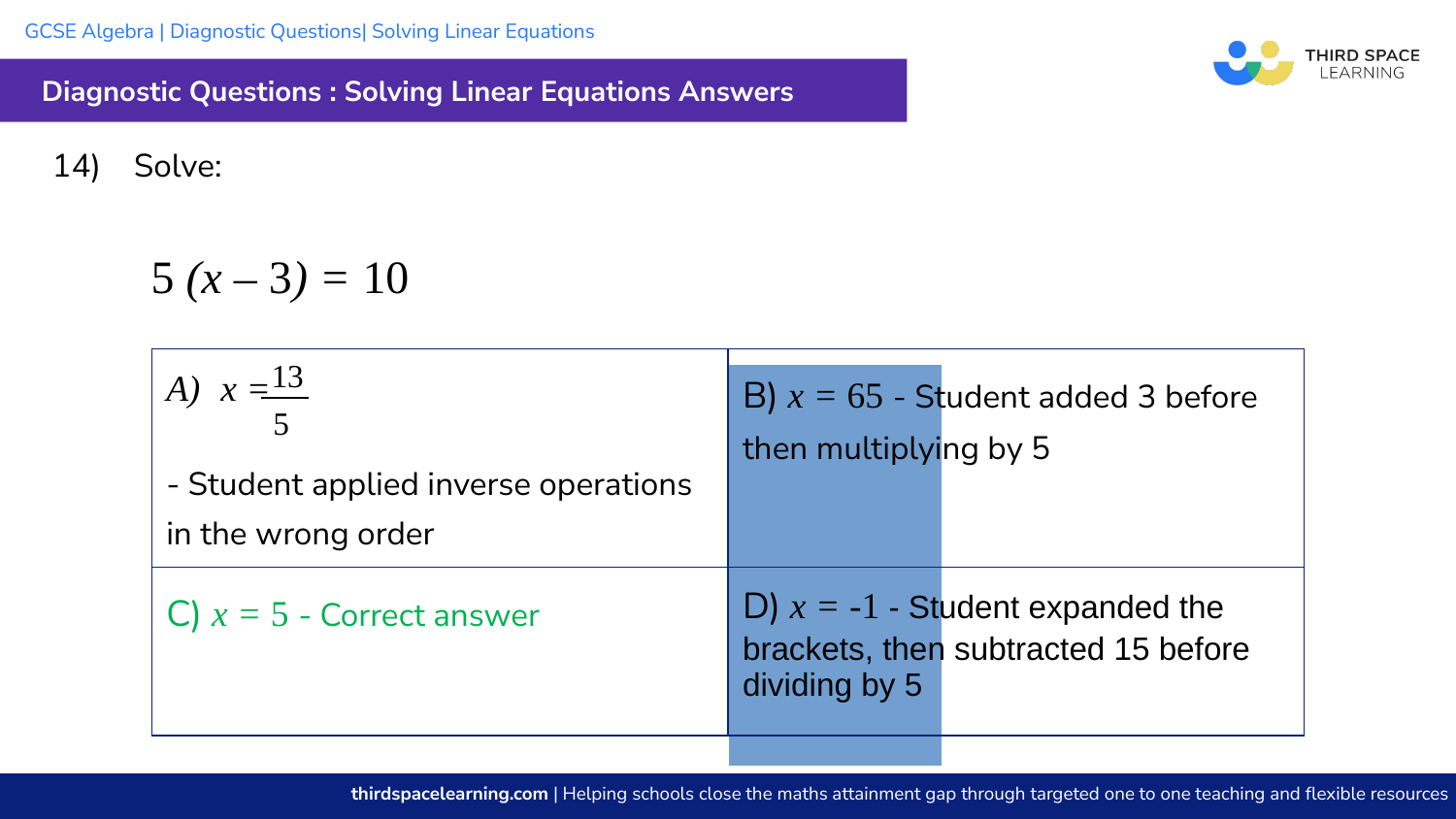

Diagnostic Questions : Solving Linear Equations Answers
| 14) Solve: 5 (x – 3) = 10 |  |  |  |  |
| --- | --- | --- | --- | --- |
|  |  |  |  |  |
| x = - Student applied inverse operations in the wrong order | B) x = 65 - Student added 3 before then multiplying by 5 |
| --- | --- |
| C) x = 5 - Correct answer | D) x = -1 - Student expanded the brackets, then subtracted 15 before dividing by 5 |
13
5